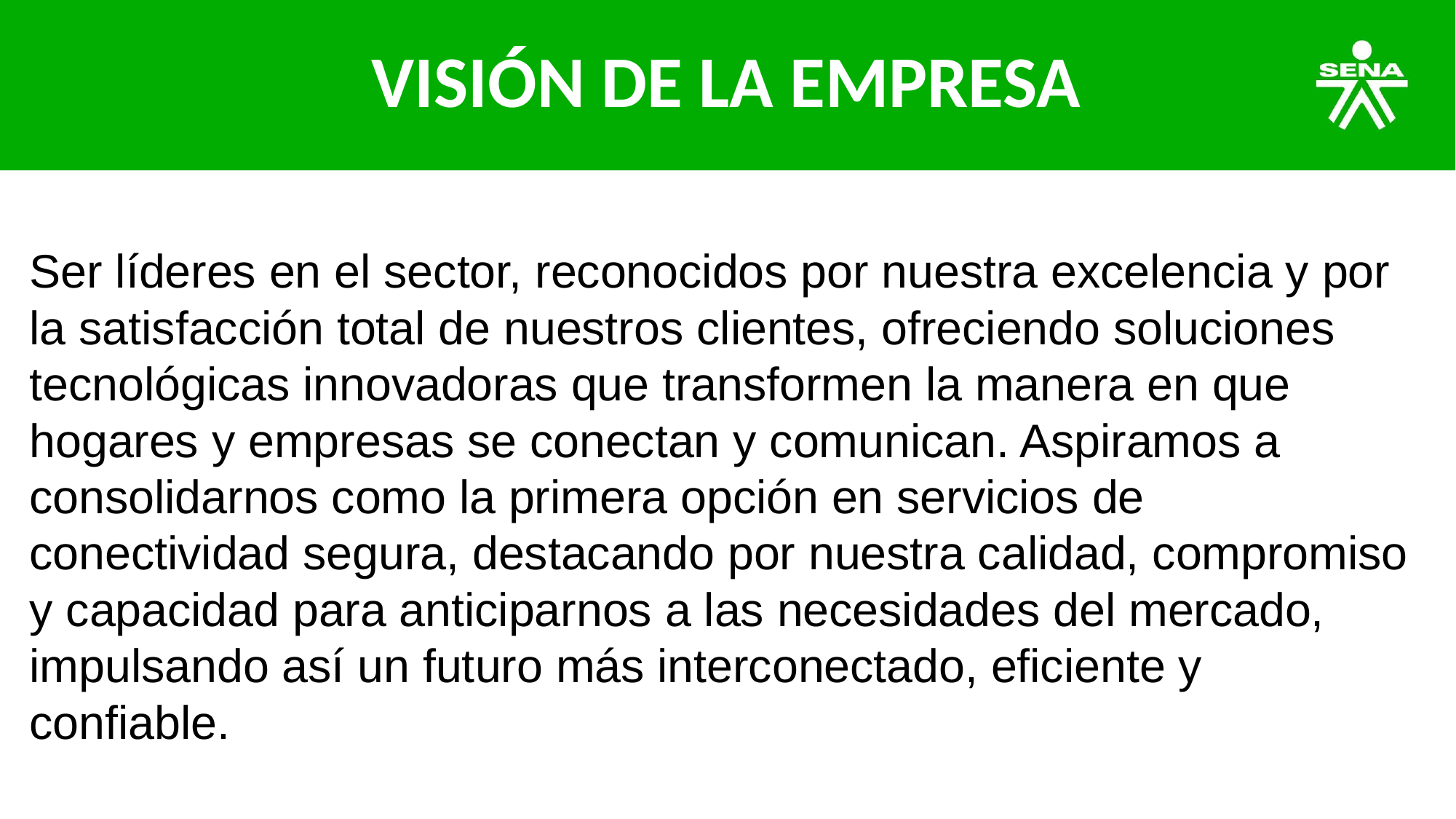

# VISIÓN DE LA EMPRESA
Ser líderes en el sector, reconocidos por nuestra excelencia y por la satisfacción total de nuestros clientes, ofreciendo soluciones tecnológicas innovadoras que transformen la manera en que hogares y empresas se conectan y comunican. Aspiramos a consolidarnos como la primera opción en servicios de conectividad segura, destacando por nuestra calidad, compromiso y capacidad para anticiparnos a las necesidades del mercado, impulsando así un futuro más interconectado, eficiente y confiable.